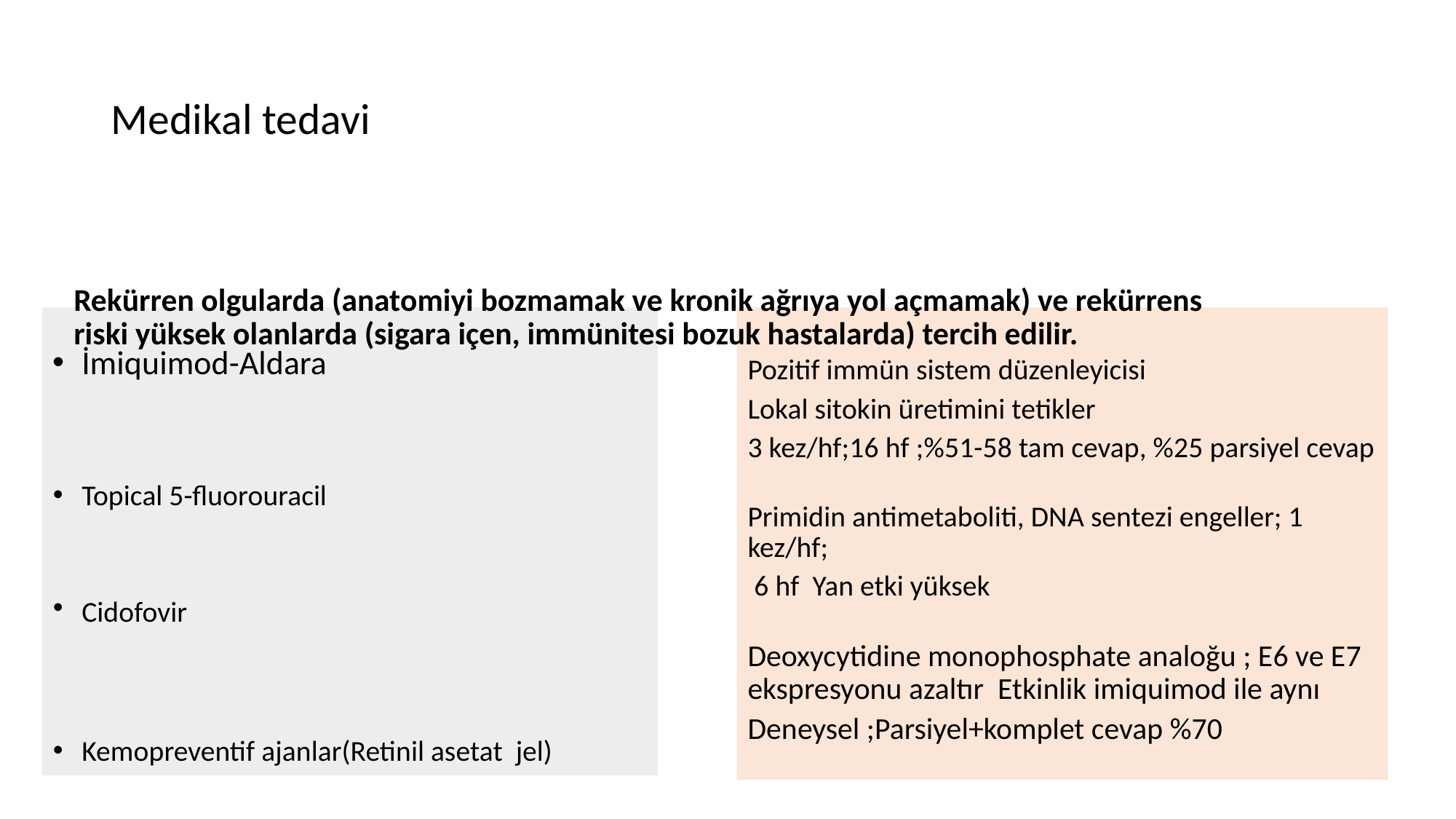

# Medikal tedavi

Rekürren olgularda (anatomiyi bozmamak ve kronik ağrıya yol açmamak) ve rekürrens riski yüksek olanlarda (sigara içen, immünitesi bozuk hastalarda) tercih edilir.

İmiquimod-Aldara

Topical 5-fluorouracil

Cidofovir

Kemopreventif ajanlar(Retinil asetat  jel)

Pozitif immün sistem düzenleyicisi
Lokal sitokin üretimini tetikler
3 kez/hf;16 hf ;%51-58 tam cevap, %25 parsiyel cevap

Primidin antimetaboliti, DNA sentezi engeller; 1 kez/hf;
 6 hf  Yan etki yüksek

Deoxycytidine monophosphate analoğu ; E6 ve E7 ekspresyonu azaltır  Etkinlik imiquimod ile aynı
Deneysel ;Parsiyel+komplet cevap %70